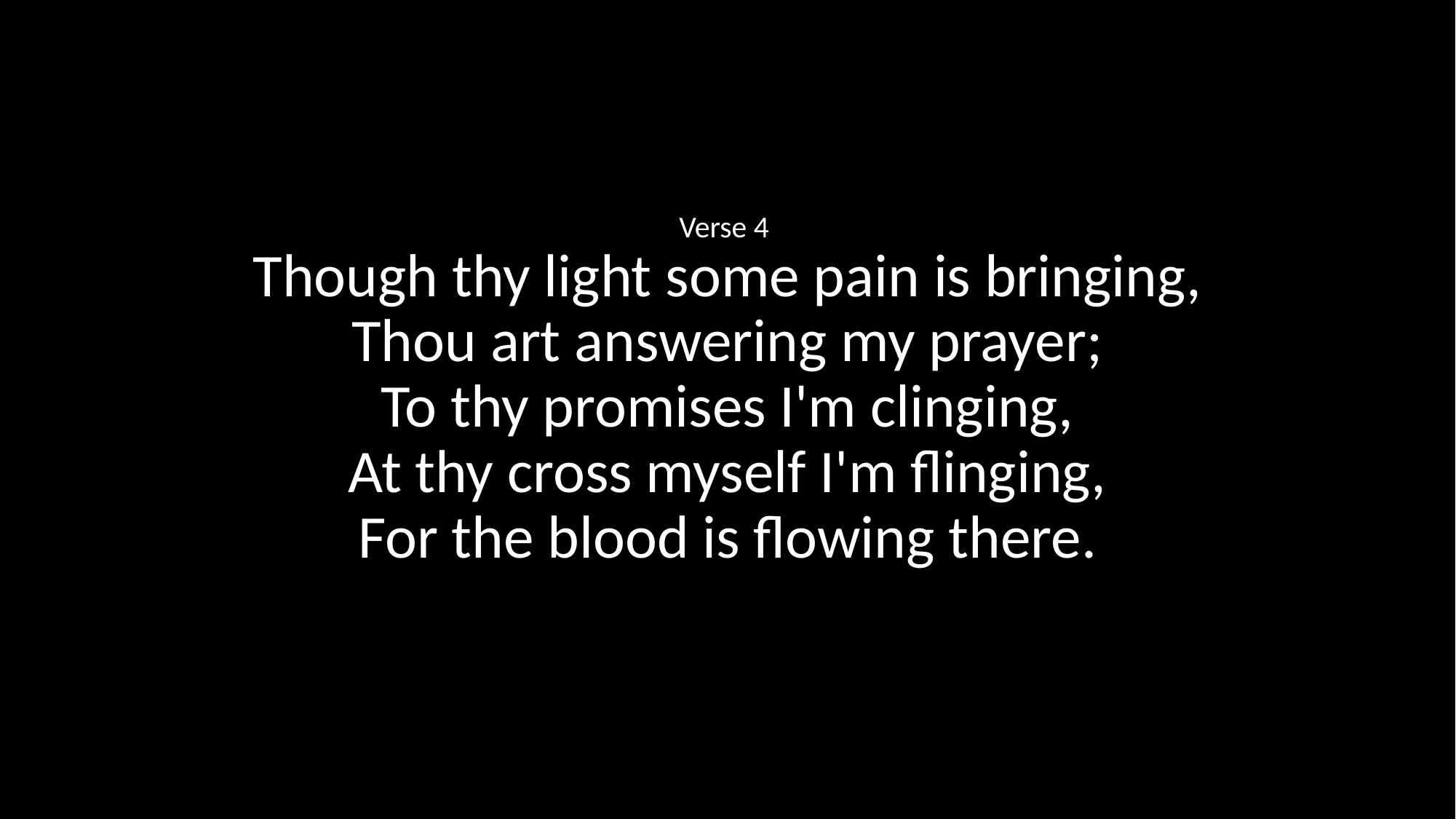

Verse 4
Though thy light some pain is bringing,
Thou art answering my prayer;
To thy promises I'm clinging,
At thy cross myself I'm flinging,
For the blood is flowing there.